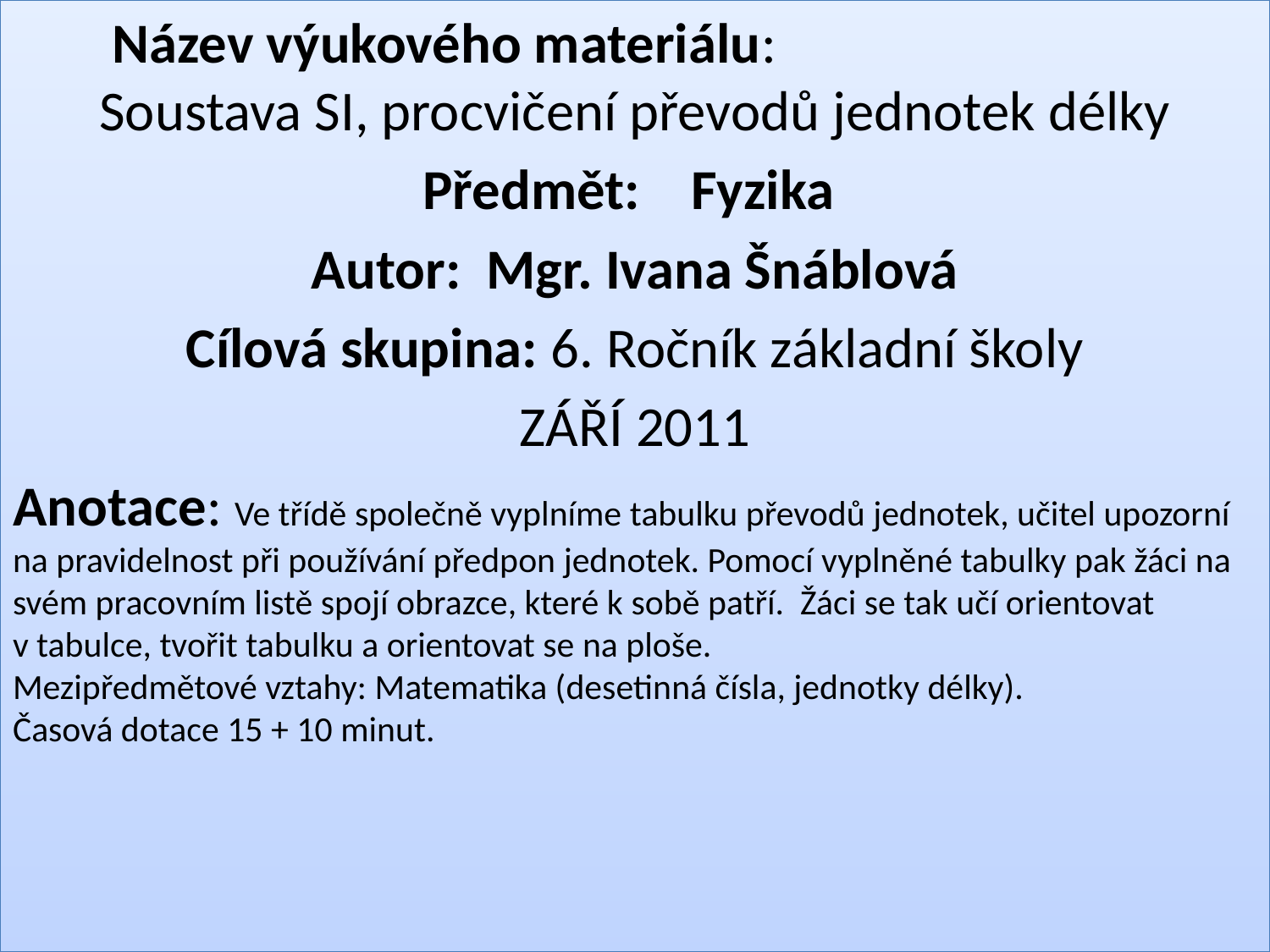

Název výukového materiálu:                               Soustava SI, procvičení převodů jednotek délky
Předmět:    Fyzika
Autor:  Mgr. Ivana Šnáblová
Cílová skupina: 6. Ročník základní školy
ZÁŘÍ 2011
Anotace: Ve třídě společně vyplníme tabulku převodů jednotek, učitel upozorní na pravidelnost při používání předpon jednotek. Pomocí vyplněné tabulky pak žáci na svém pracovním listě spojí obrazce, které k sobě patří.  Žáci se tak učí orientovat v tabulce, tvořit tabulku a orientovat se na ploše.                                        Mezipředmětové vztahy: Matematika (desetinná čísla, jednotky délky).                           Časová dotace 15 + 10 minut.

#